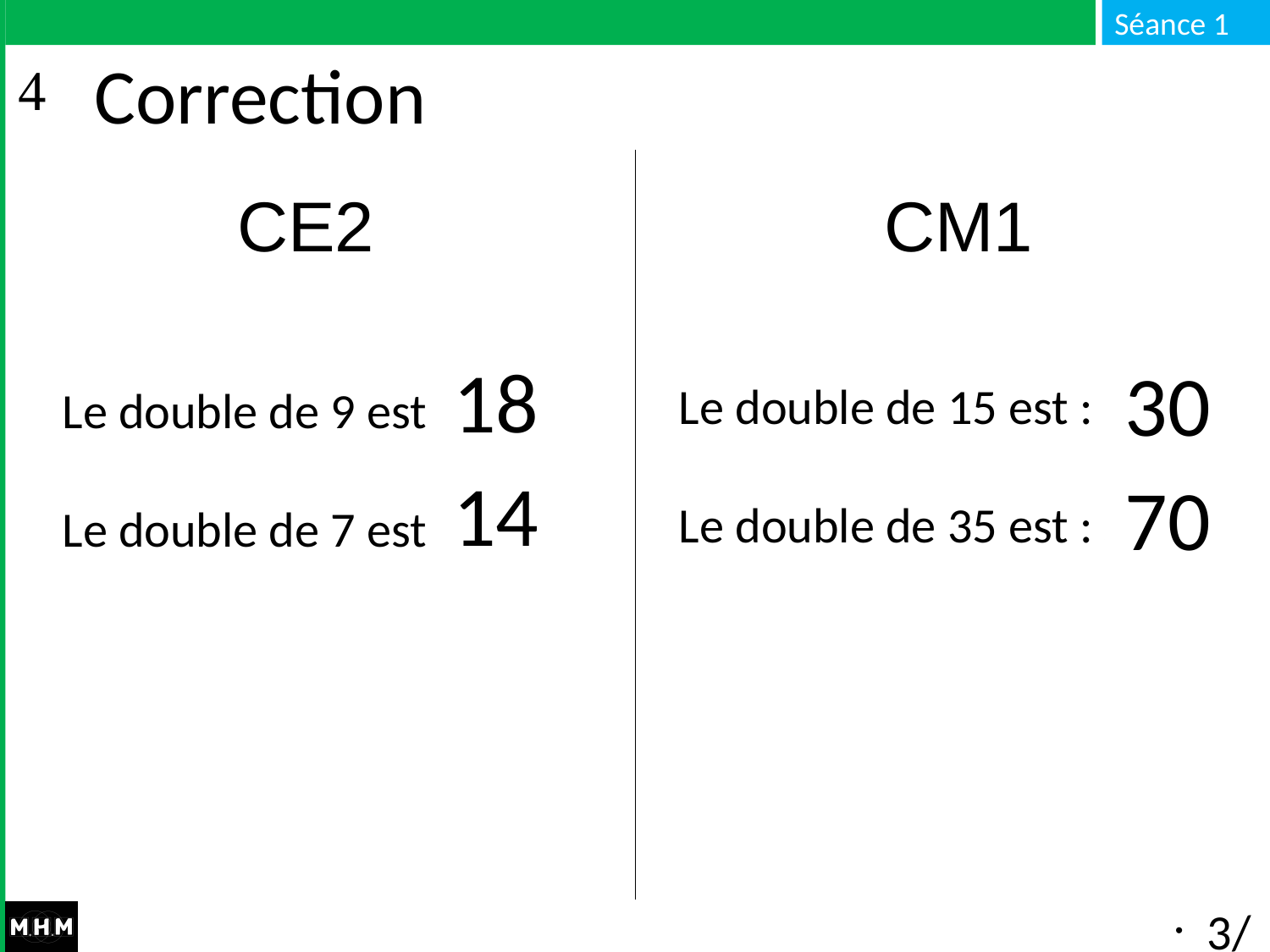

# Correction

CE2                          CM1
Le double de 15 est : …
Le double de 35 est : …

Le double de 9 est : …
Le double de 7 est : …

18
30
14
70
3/8